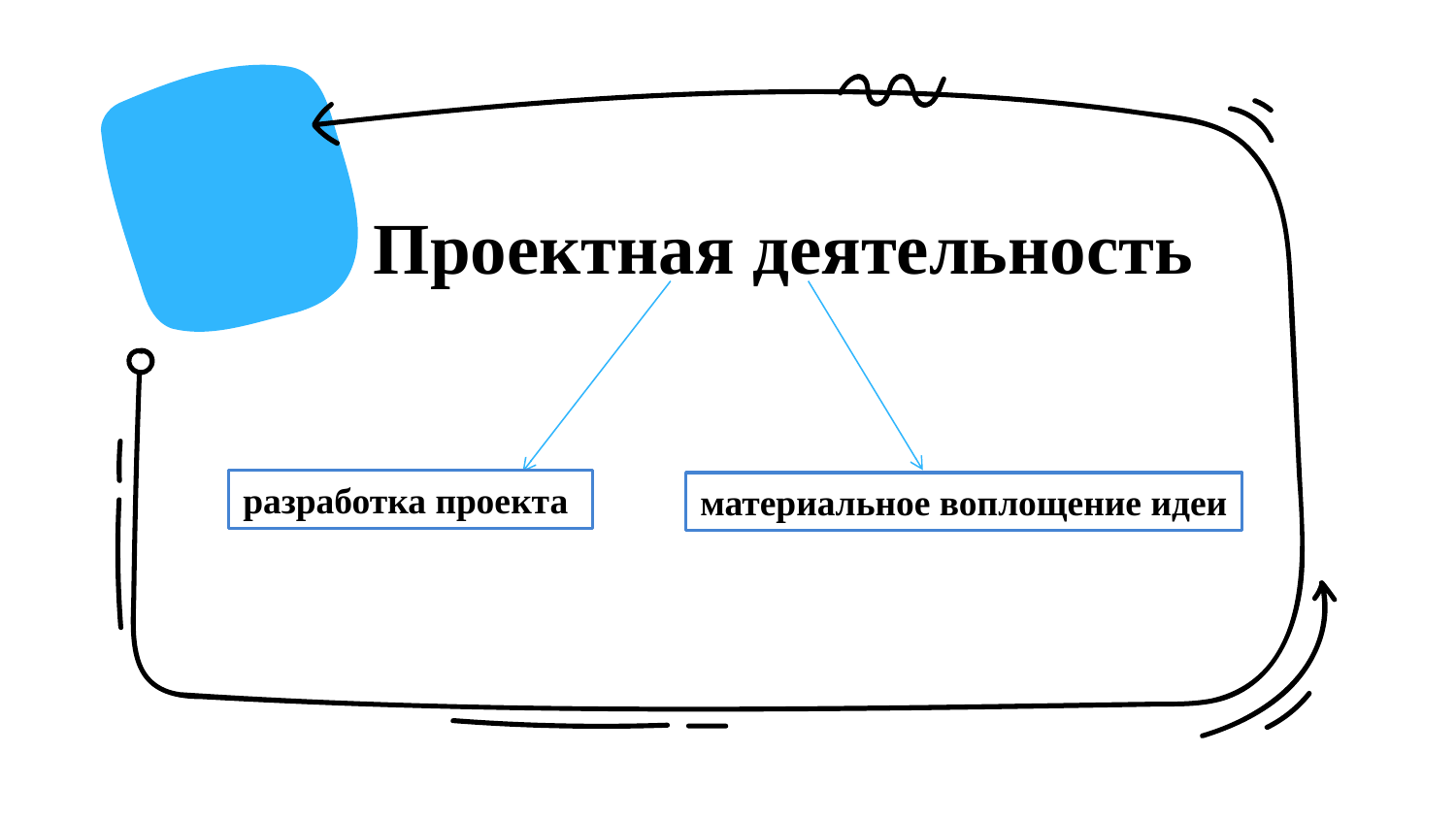

# Проектная деятельность
разработка проекта
материальное воплощение идеи